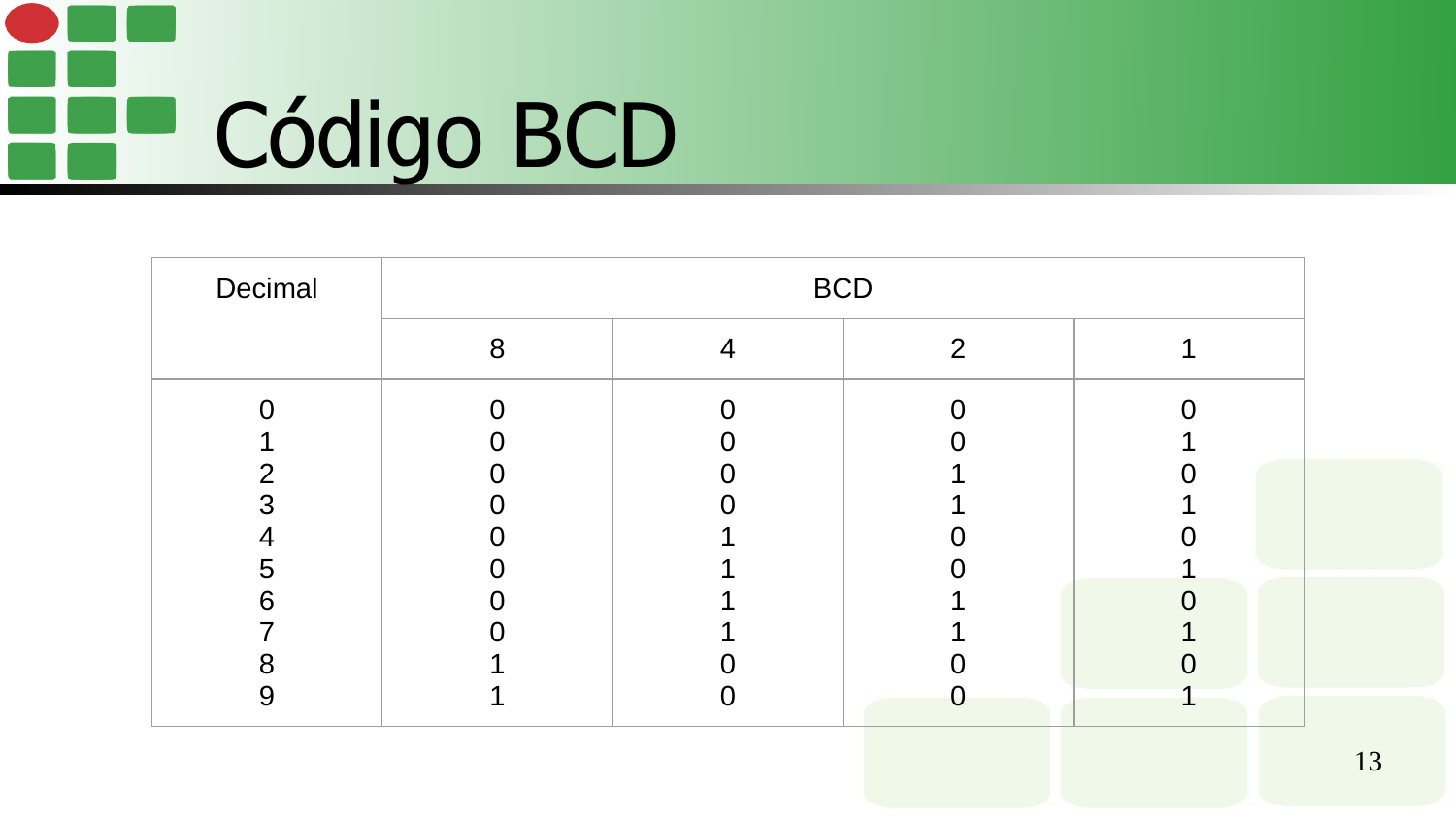

Código BCD
| Decimal | BCD |  |  |  |
| --- | --- | --- | --- | --- |
|  | 8 | 4 | 2 | 1 |
| 0 1 2 3 4 5 6 7 8 9 | 0 0 0 0 0 0 0 0 1 1 | 0 0 0 0 1 1 1 1 0 0 | 0 0 1 1 0 0 1 1 0 0 | 0 1 0 1 0 1 0 1 0 1 |
13